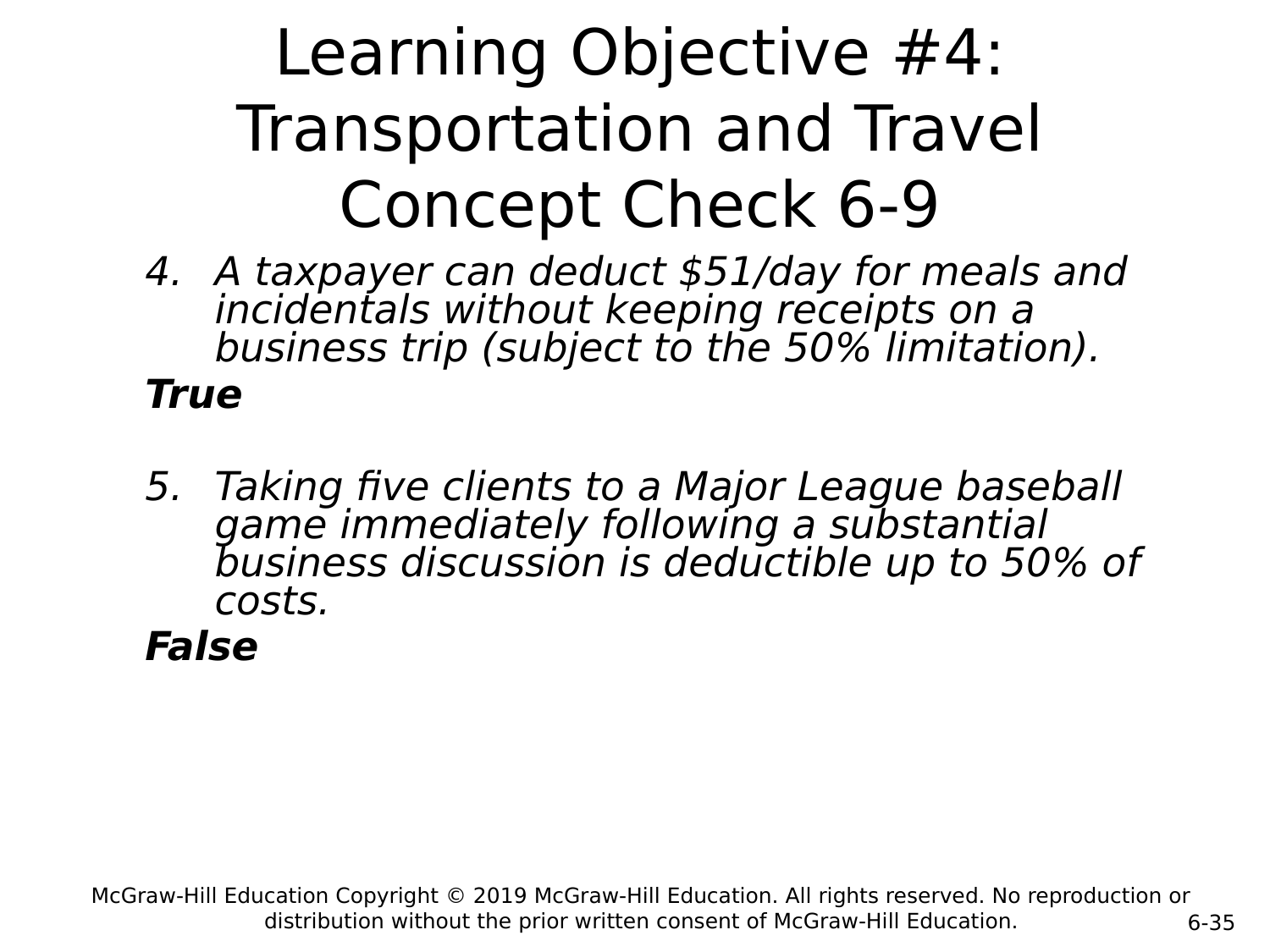

Learning Objective #4: Transportation and Travel
Concept Check 6-9

4. 	A taxpayer can deduct $51/day for meals and incidentals without keeping receipts on a business trip (subject to the 50% limitation).
True

5.  	Taking five clients to a Major League baseball game immediately following a substantial business discussion is deductible up to 50% of costs.
False
McGraw-Hill Education Copyright © 2019 McGraw-Hill Education. All rights reserved. No reproduction or distribution without the prior written consent of McGraw-Hill Education.
6-35